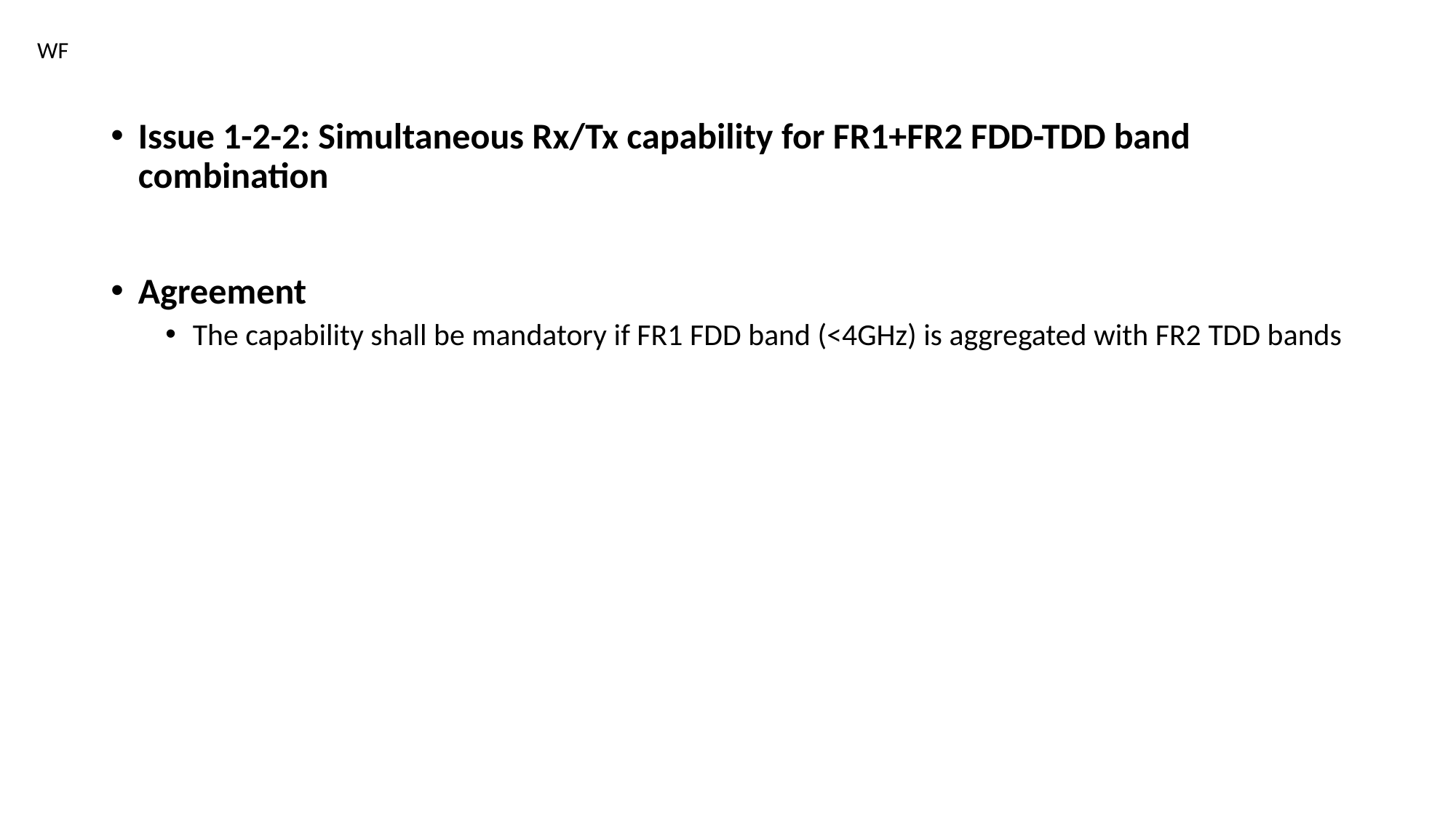

# WF
Issue 1-2-2: Simultaneous Rx/Tx capability for FR1+FR2 FDD-TDD band combination

Agreement
The capability shall be mandatory if FR1 FDD band (<4GHz) is aggregated with FR2 TDD bands